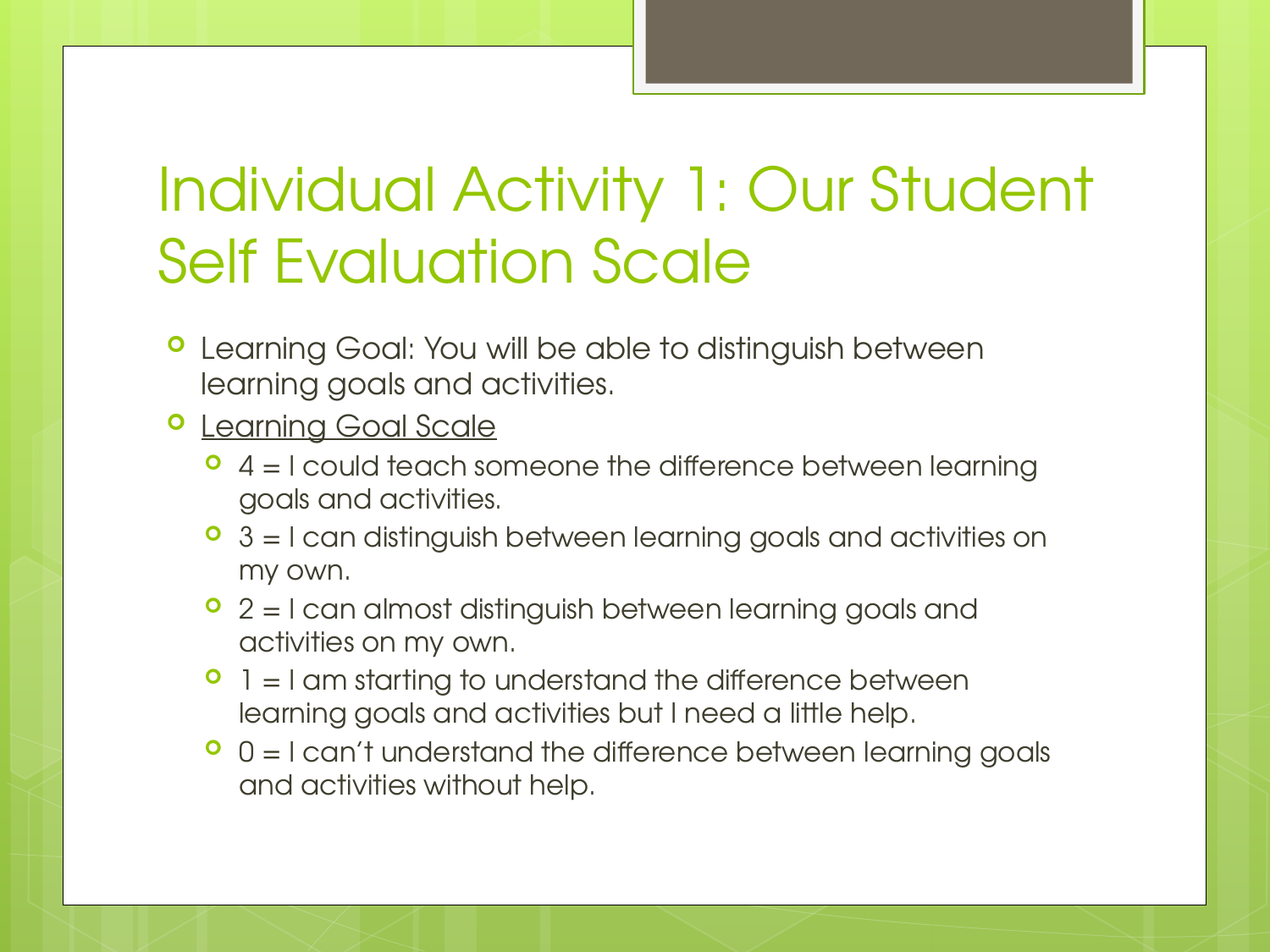

# Individual Activity 1: Our Student Self Evaluation Scale
Learning Goal: You will be able to distinguish between learning goals and activities.
Learning Goal Scale
4 = I could teach someone the difference between learning goals and activities.
3 = I can distinguish between learning goals and activities on my own.
2 = I can almost distinguish between learning goals and activities on my own.
1 = I am starting to understand the difference between learning goals and activities but I need a little help.
0 = I can’t understand the difference between learning goals and activities without help.